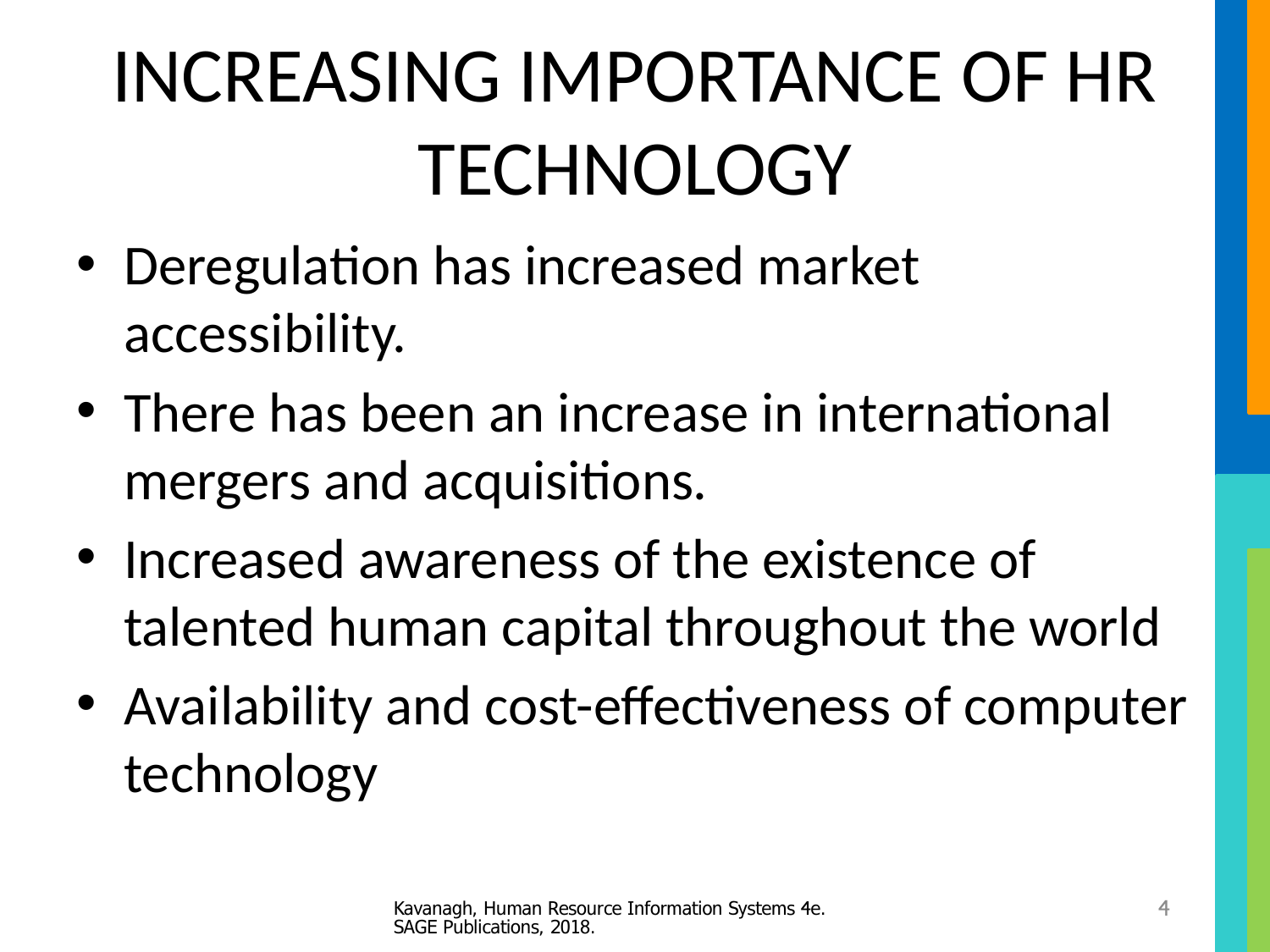

# INCREASING IMPORTANCE OF HR TECHNOLOGY
Deregulation has increased market accessibility.
There has been an increase in international mergers and acquisitions.
Increased awareness of the existence of talented human capital throughout the world
Availability and cost-effectiveness of computer technology
Kavanagh, Human Resource Information Systems 4e. SAGE Publications, 2018.
4